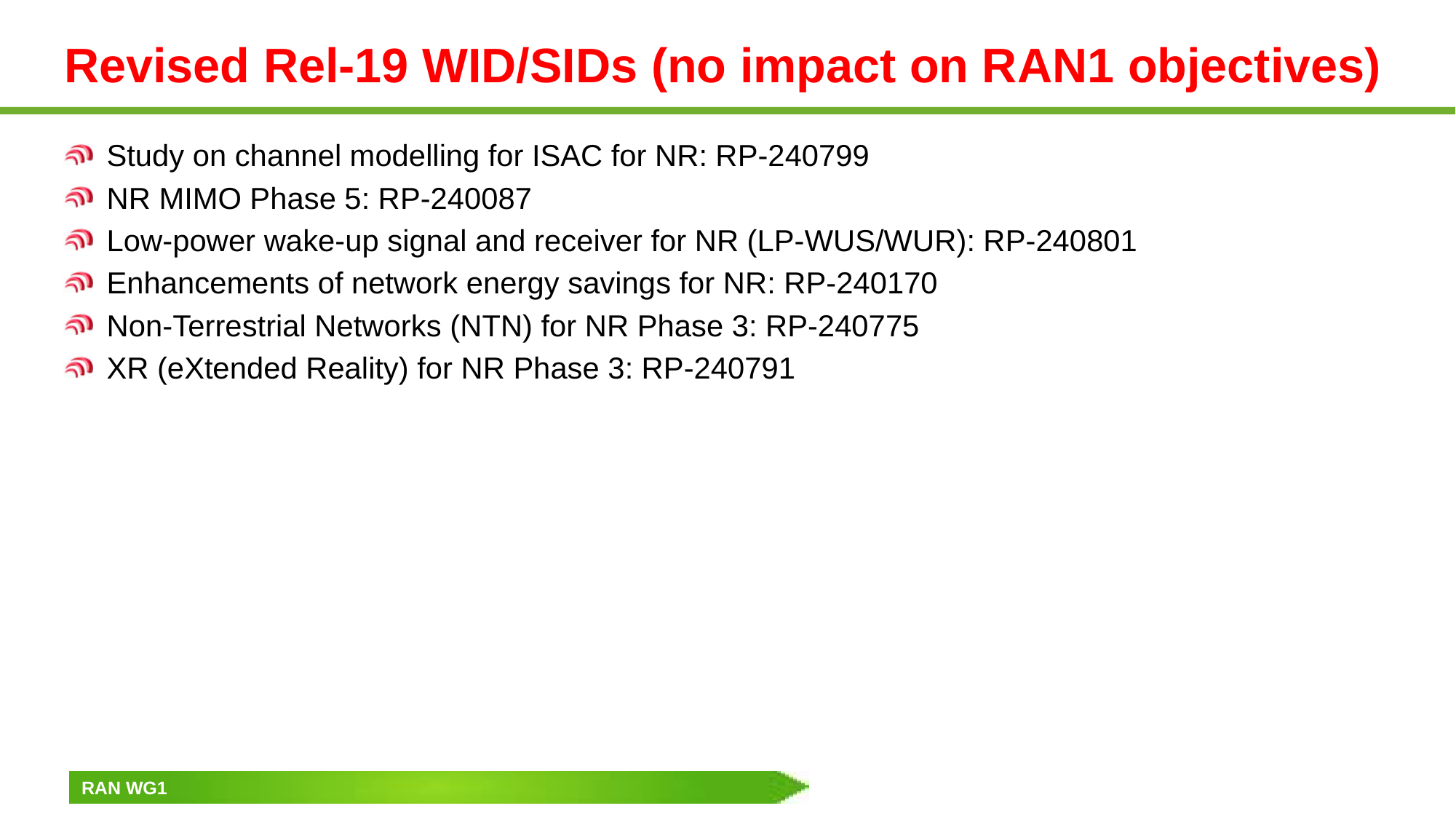

# Revised Rel-19 WID/SIDs (no impact on RAN1 objectives)
Study on channel modelling for ISAC for NR: RP‑240799
NR MIMO Phase 5: RP‑240087
Low-power wake-up signal and receiver for NR (LP-WUS/WUR): RP‑240801
Enhancements of network energy savings for NR: RP‑240170
Non-Terrestrial Networks (NTN) for NR Phase 3: RP‑240775
XR (eXtended Reality) for NR Phase 3: RP‑240791